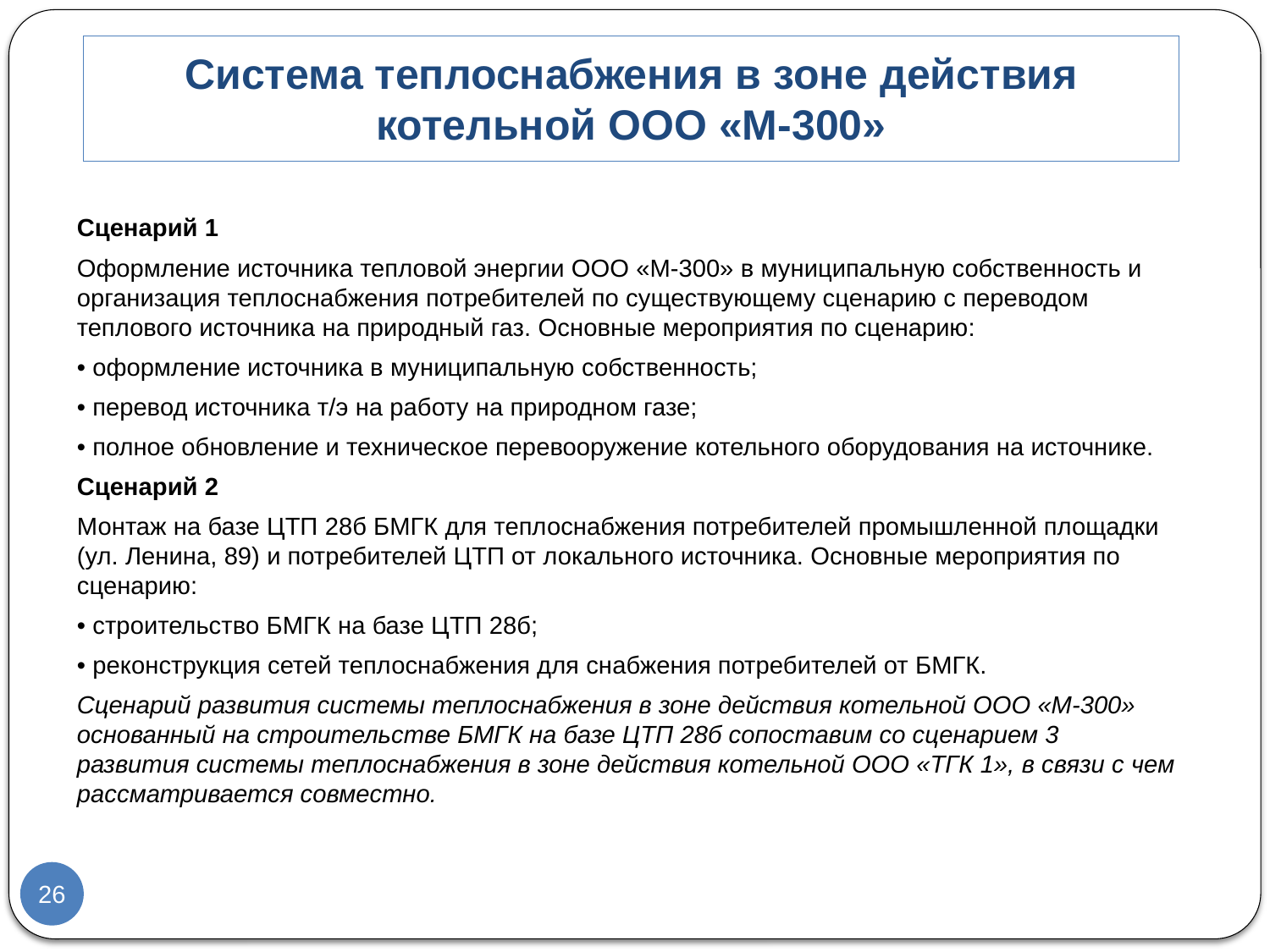

# Система теплоснабжения в зоне действия котельной ООО «М-300»
Сценарий 1
Оформление источника тепловой энергии ООО «М-300» в муниципальную собственность и организация теплоснабжения потребителей по существующему сценарию с переводом теплового источника на природный газ. Основные мероприятия по сценарию:
• оформление источника в муниципальную собственность;
• перевод источника т/э на работу на природном газе;
• полное обновление и техническое перевооружение котельного оборудования на источнике.
Сценарий 2
Монтаж на базе ЦТП 28б БМГК для теплоснабжения потребителей промышленной площадки (ул. Ленина, 89) и потребителей ЦТП от локального источника. Основные мероприятия по сценарию:
• строительство БМГК на базе ЦТП 28б;
• реконструкция сетей теплоснабжения для снабжения потребителей от БМГК.
Сценарий развития системы теплоснабжения в зоне действия котельной ООО «М-300» основанный на строительстве БМГК на базе ЦТП 28б сопоставим со сценарием 3 развития системы теплоснабжения в зоне действия котельной ООО «ТГК 1», в связи с чем рассматривается совместно.
26